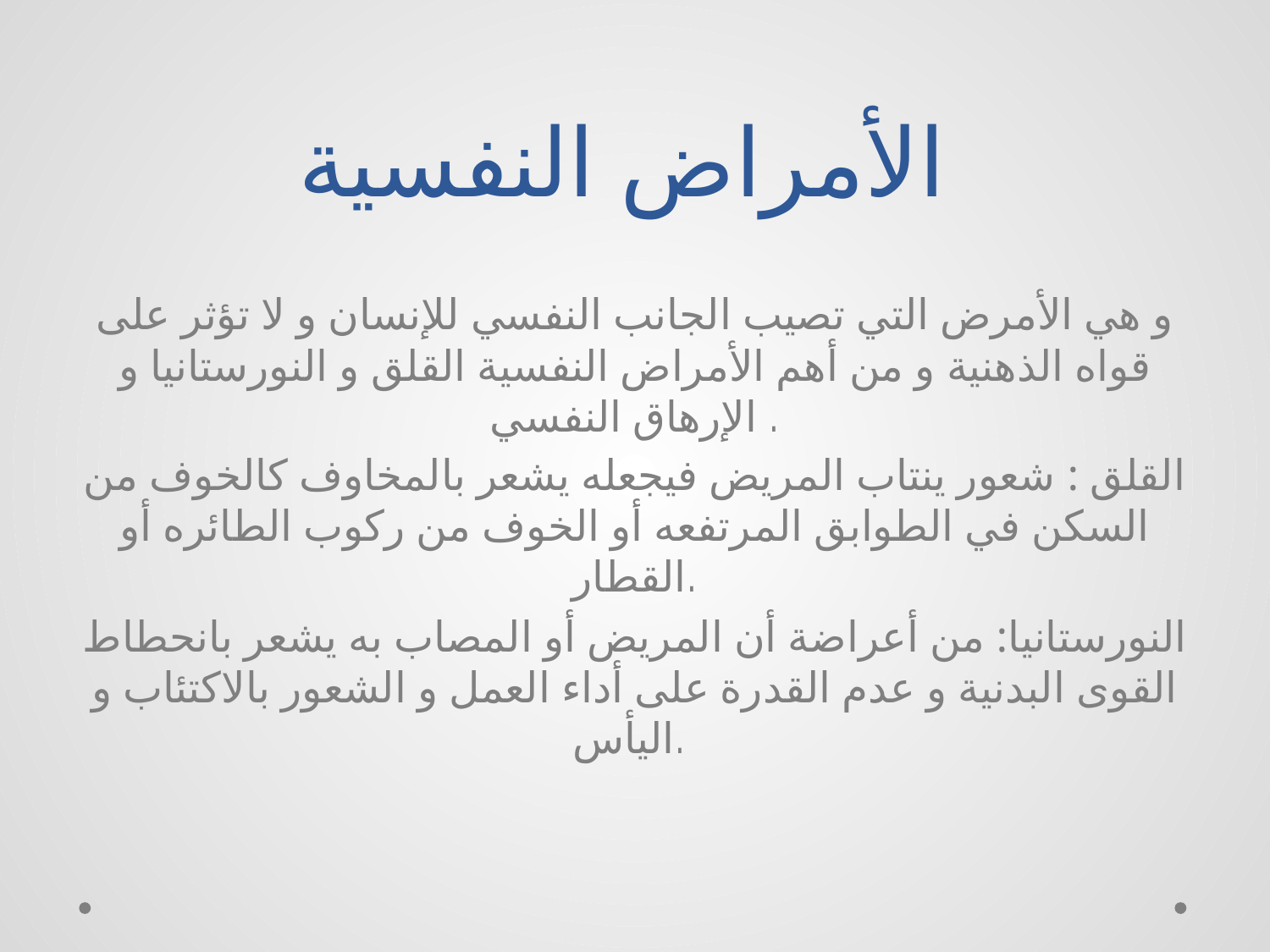

# الأمراض النفسية

و هي الأمرض التي تصيب الجانب النفسي للإنسان و لا تؤثر على قواه الذهنية و من أهم الأمراض النفسية القلق و النورستانيا و الإرهاق النفسي .
القلق : شعور ينتاب المريض فيجعله يشعر بالمخاوف كالخوف من السكن في الطوابق المرتفعه أو الخوف من ركوب الطائره أو القطار.
النورستانيا: من أعراضة أن المريض أو المصاب به يشعر بانحطاط القوى البدنية و عدم القدرة على أداء العمل و الشعور بالاكتئاب و اليأس.